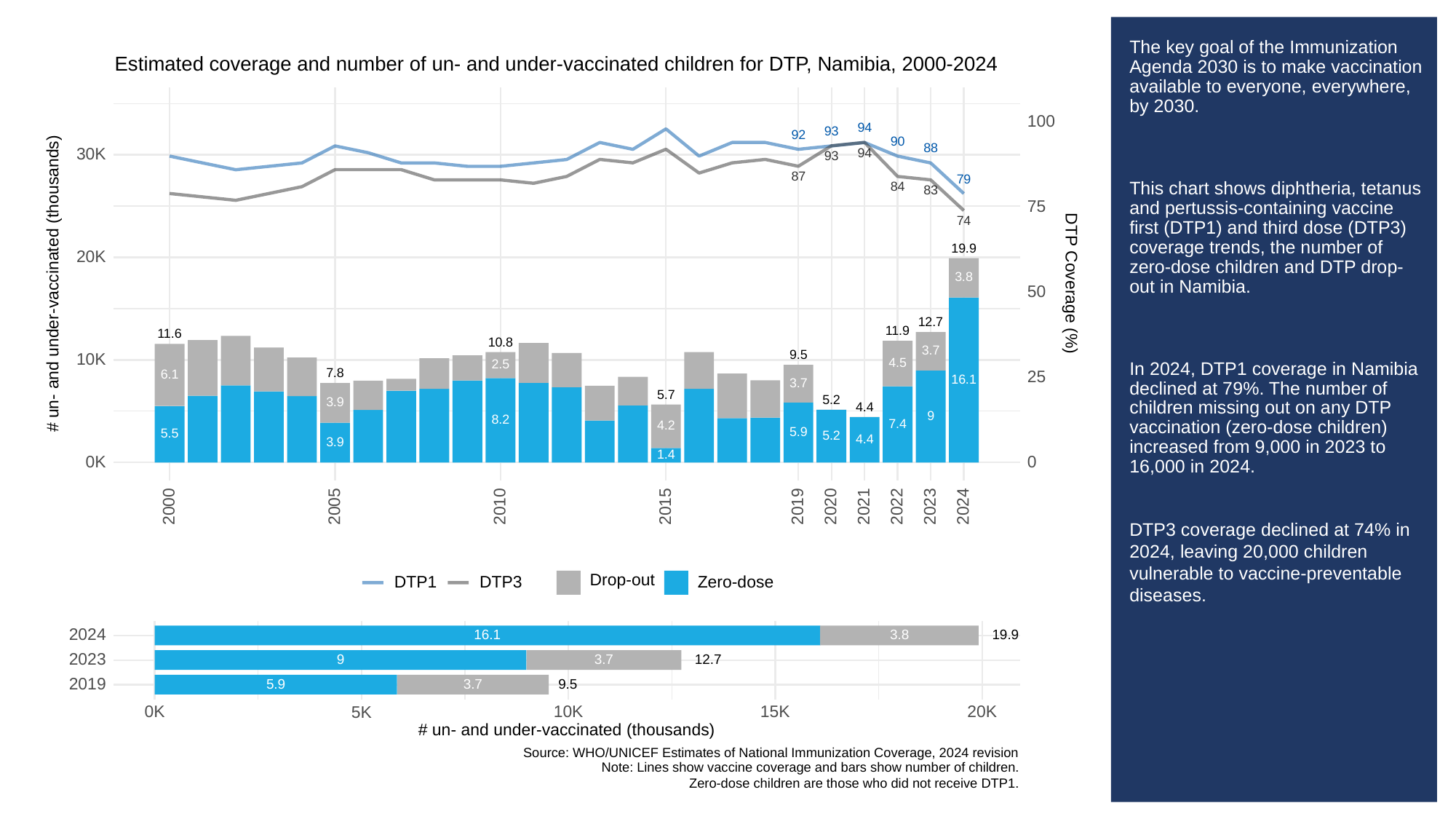

# The key goal of the Immunization Agenda 2030 is to make vaccination available to everyone, everywhere, by 2030.

This chart shows diphtheria, tetanus and pertussis-containing vaccine first (DTP1) and third dose (DTP3) coverage trends, the number of zero-dose children and DTP drop-out in Namibia.

In 2024, DTP1 coverage in Namibia declined at 79%. The number of children missing out on any DTP vaccination (zero-dose children) increased from 9,000 in 2023 to 16,000 in 2024.

DTP3 coverage declined at 74% in 2024, leaving 20,000 children vulnerable to vaccine-preventable diseases.

Estimated coverage and number of un- and under-vaccinated children for DTP, Namibia, 2000-2024

100
94
93

92
90

88
30K
94
93

87
79
84
83
75

74
19.9
20K

3.8
# un- and under-vaccinated (thousands)
DTP Coverage (%)
50

12.7
11.9
11.6

10.8

3.7

9.5

10K

4.5

2.5

7.8
6.1

25

16.1

3.7

5.7

5.2

3.9

4.4

9
8.2

7.4

4.2

5.9
5.5
5.2
4.4
3.9

1.4
0K
0

2023
2000
2005
2010
2015
2019
2020
2021
2022
2024

Drop-out
DTP3
Zero-dose
DTP1

2024
3.8
16.1
19.9

2023
3.7
9
12.7

2019
3.7
5.9
9.5

0K
10K
15K
20K
5K
# un- and under-vaccinated (thousands)
Source: WHO/UNICEF Estimates of National Immunization Coverage, 2024 revision
Note: Lines show vaccine coverage and bars show number of children.
Zero-dose children are those who did not receive DTP1.